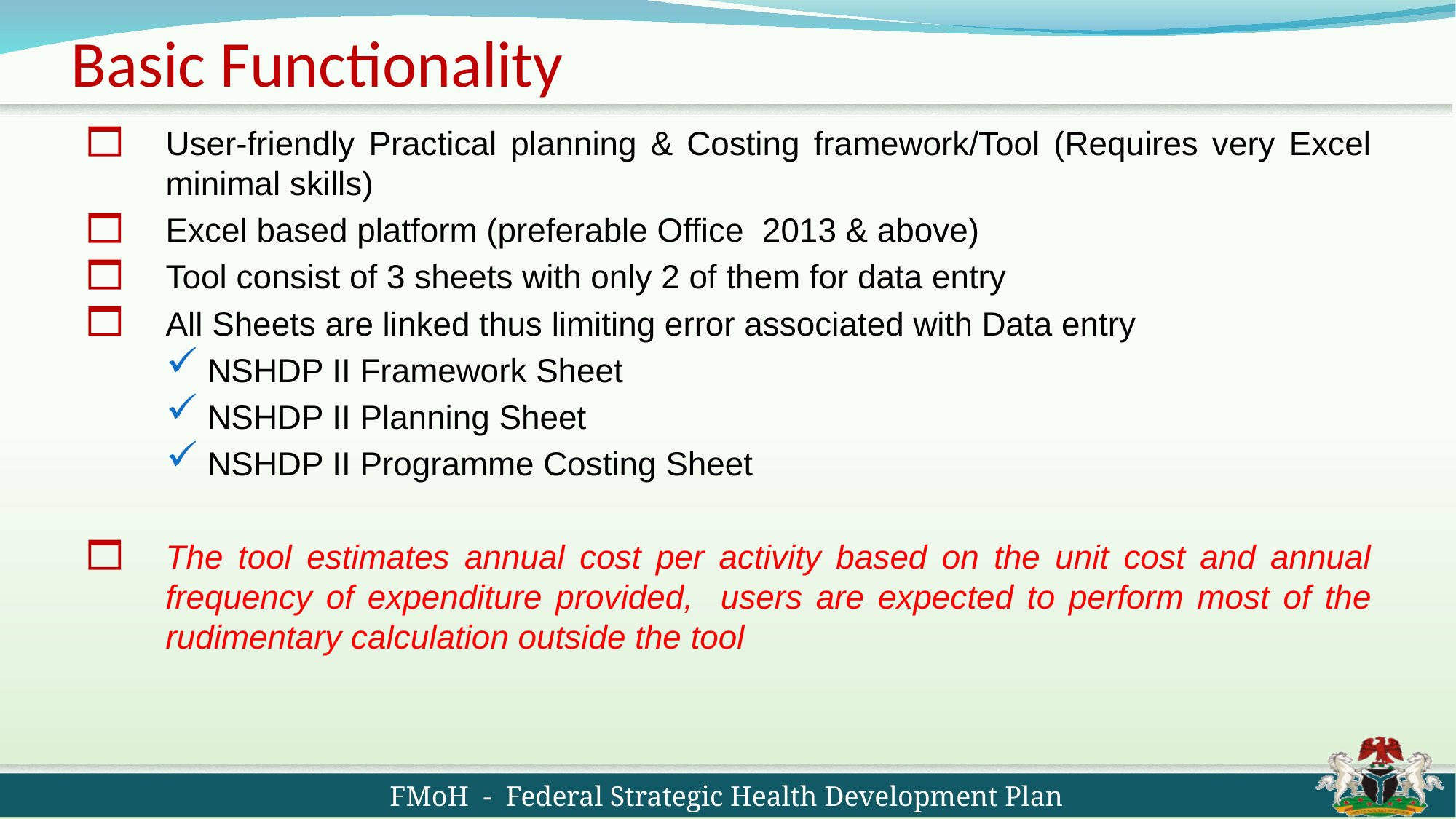

# Basic Functionality
User-friendly Practical planning & Costing framework/Tool (Requires very Excel minimal skills)
Excel based platform (preferable Office  2013 & above)
Tool consist of 3 sheets with only 2 of them for data entry
All Sheets are linked thus limiting error associated with Data entry
NSHDP II Framework Sheet
NSHDP II Planning Sheet
NSHDP II Programme Costing Sheet

The tool estimates annual cost per activity based on the unit cost and annual frequency of expenditure provided,  users are expected to perform most of the rudimentary calculation outside the tool